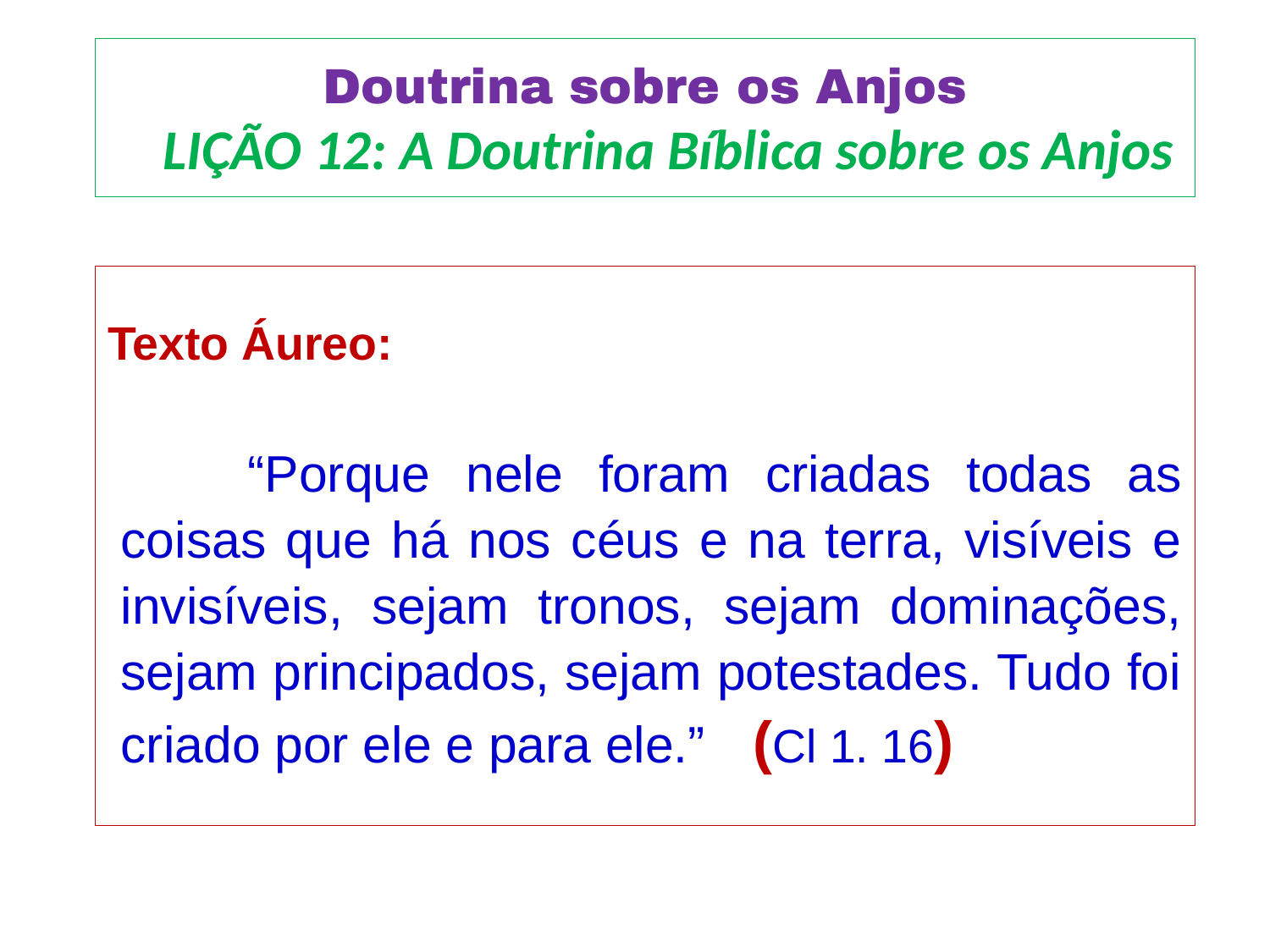

# Doutrina sobre os Anjos LIÇÃO 12: A Doutrina Bíblica sobre os Anjos

Texto Áureo:

 	“Porque nele foram criadas todas as coisas que há nos céus e na terra, visíveis e invisíveis, sejam tronos, sejam dominações, sejam principados, sejam potestades. Tudo foi criado por ele e para ele.”			(Cl 1. 16)